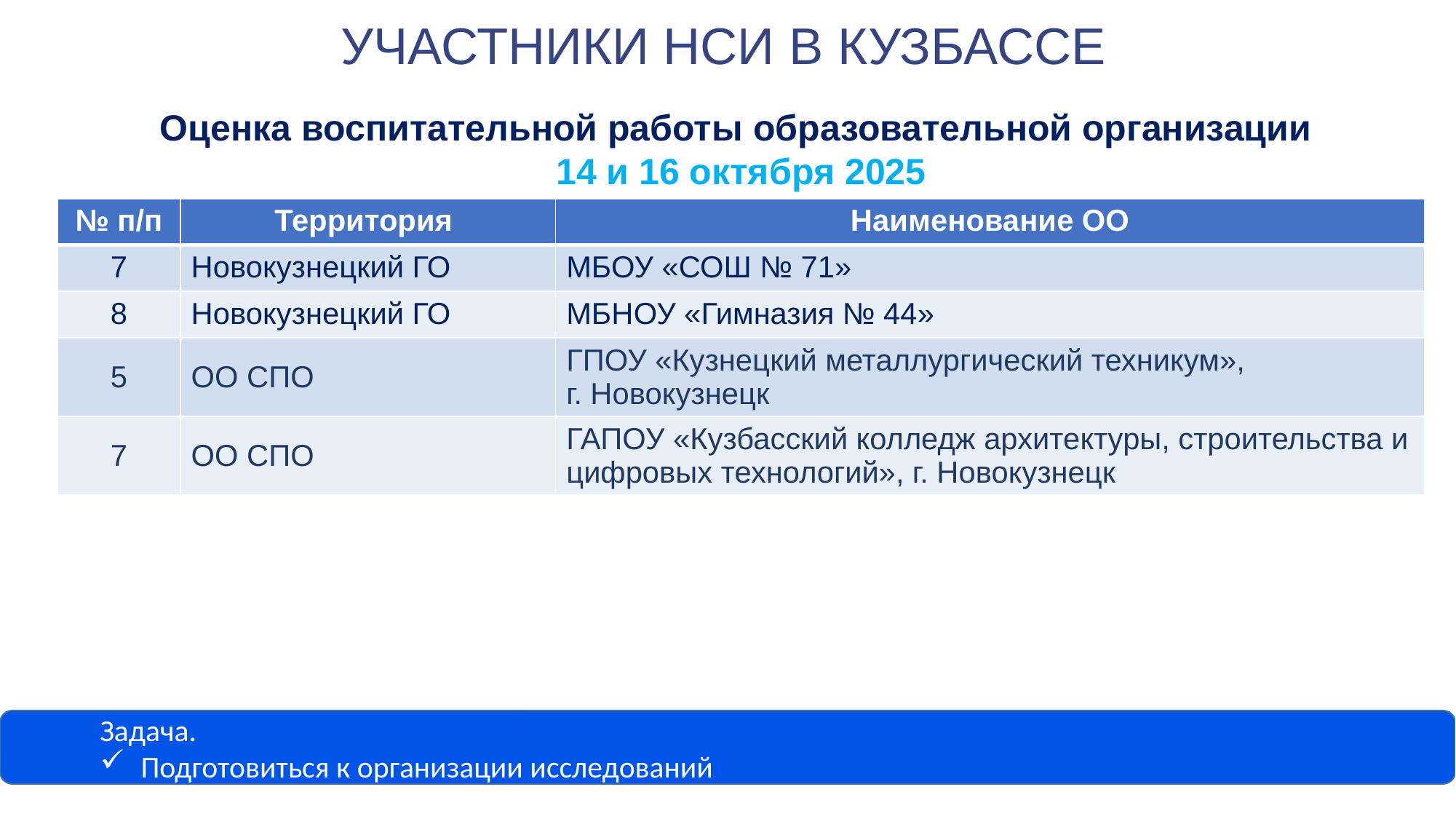

# УЧАСТНИКИ НСИ В КУЗБАССЕ
Оценка воспитательной работы образовательной организации
14 и 16 октября 2025
| № п/п | Территория | Наименование ОО |
| --- | --- | --- |
| 7 | Новокузнецкий ГО | МБОУ «СОШ № 71» |
| 8 | Новокузнецкий ГО | МБНОУ «Гимназия № 44» |
| 5 | ОО СПО | ГПОУ «Кузнецкий металлургический техникум», г. Новокузнецк |
| 7 | ОО СПО | ГАПОУ «Кузбасский колледж архитектуры, строительства и цифровых технологий», г. Новокузнецк |
Задача.
Подготовиться к организации исследований